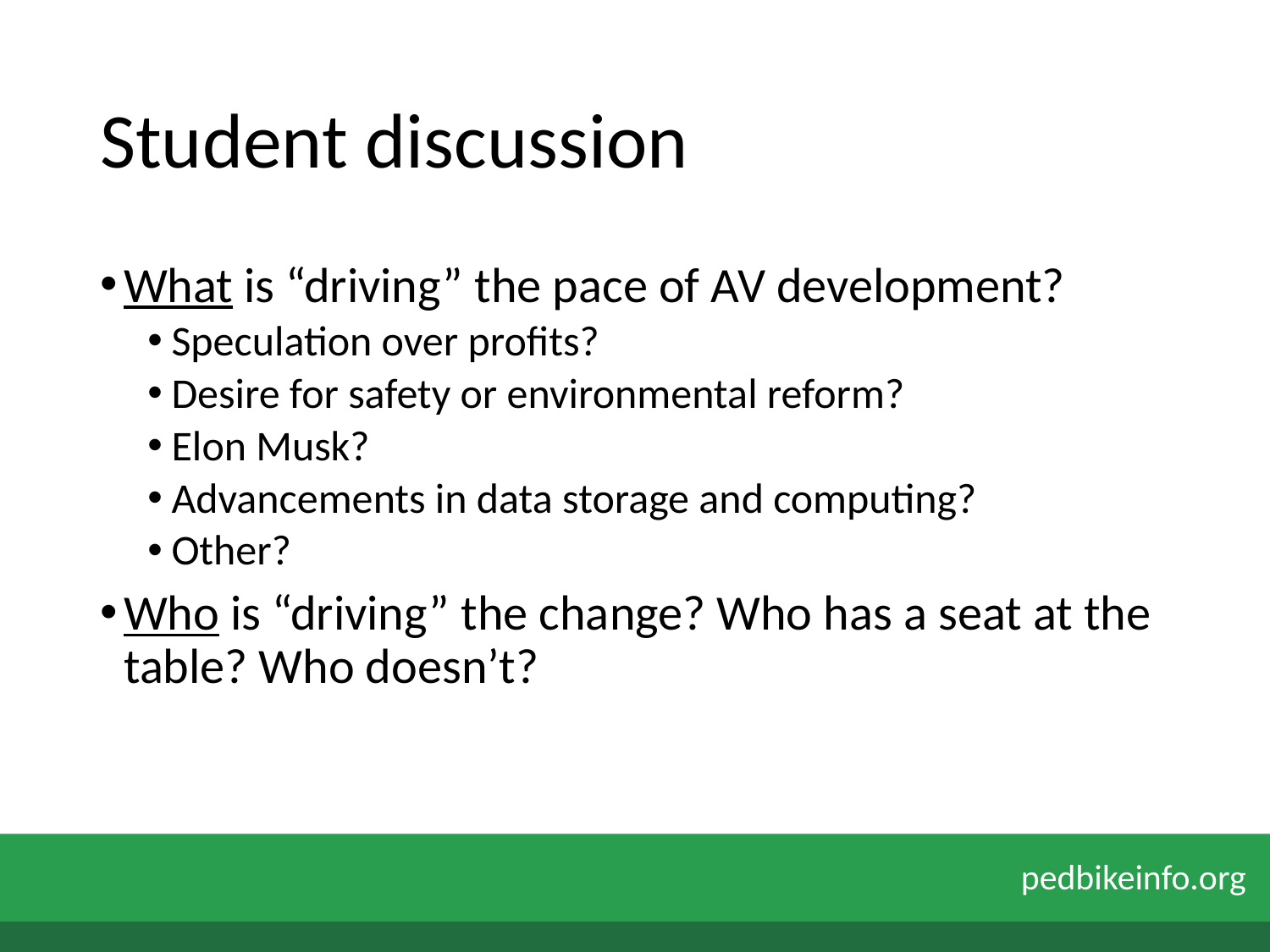

# Student discussion
What is “driving” the pace of AV development?
Speculation over profits?
Desire for safety or environmental reform?
Elon Musk?
Advancements in data storage and computing?
Other?
Who is “driving” the change? Who has a seat at the table? Who doesn’t?